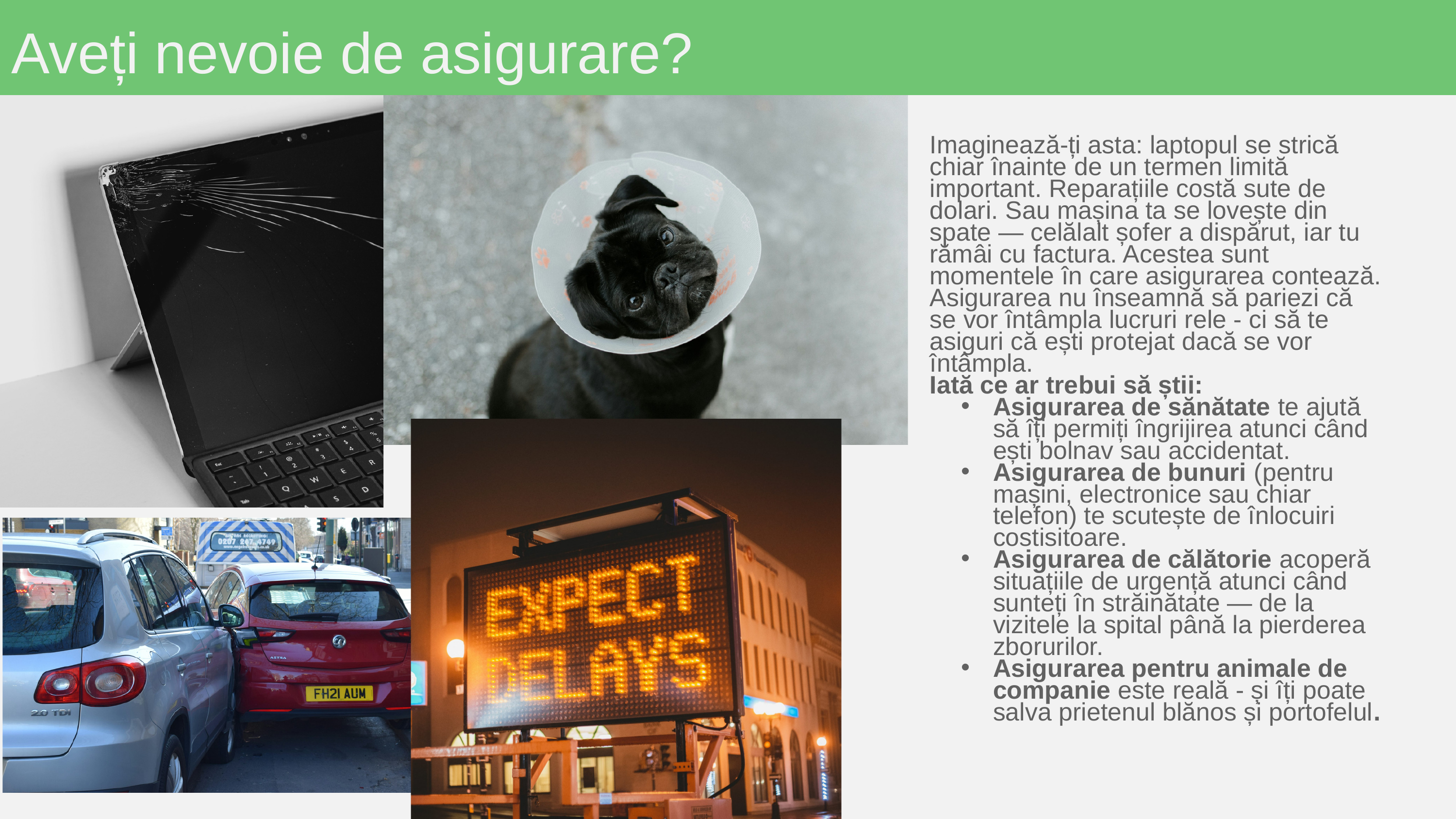

Aveți nevoie de asigurare?

Imaginează-ți asta: laptopul se strică chiar înainte de un termen limită important. Reparațiile costă sute de dolari. Sau mașina ta se lovește din spate — celălalt șofer a dispărut, iar tu rămâi cu factura. Acestea sunt momentele în care asigurarea contează.
Asigurarea nu înseamnă să pariezi că se vor întâmpla lucruri rele - ci să te asiguri că ești protejat dacă se vor întâmpla.
Iată ce ar trebui să știi:
Asigurarea de sănătate te ajută să îți permiți îngrijirea atunci când ești bolnav sau accidentat.
Asigurarea de bunuri (pentru mașini, electronice sau chiar telefon) te scutește de înlocuiri costisitoare.
Asigurarea de călătorie acoperă situațiile de urgență atunci când sunteți în străinătate — de la vizitele la spital până la pierderea zborurilor.
Asigurarea pentru animale de companie este reală - și îți poate salva prietenul blănos și portofelul.